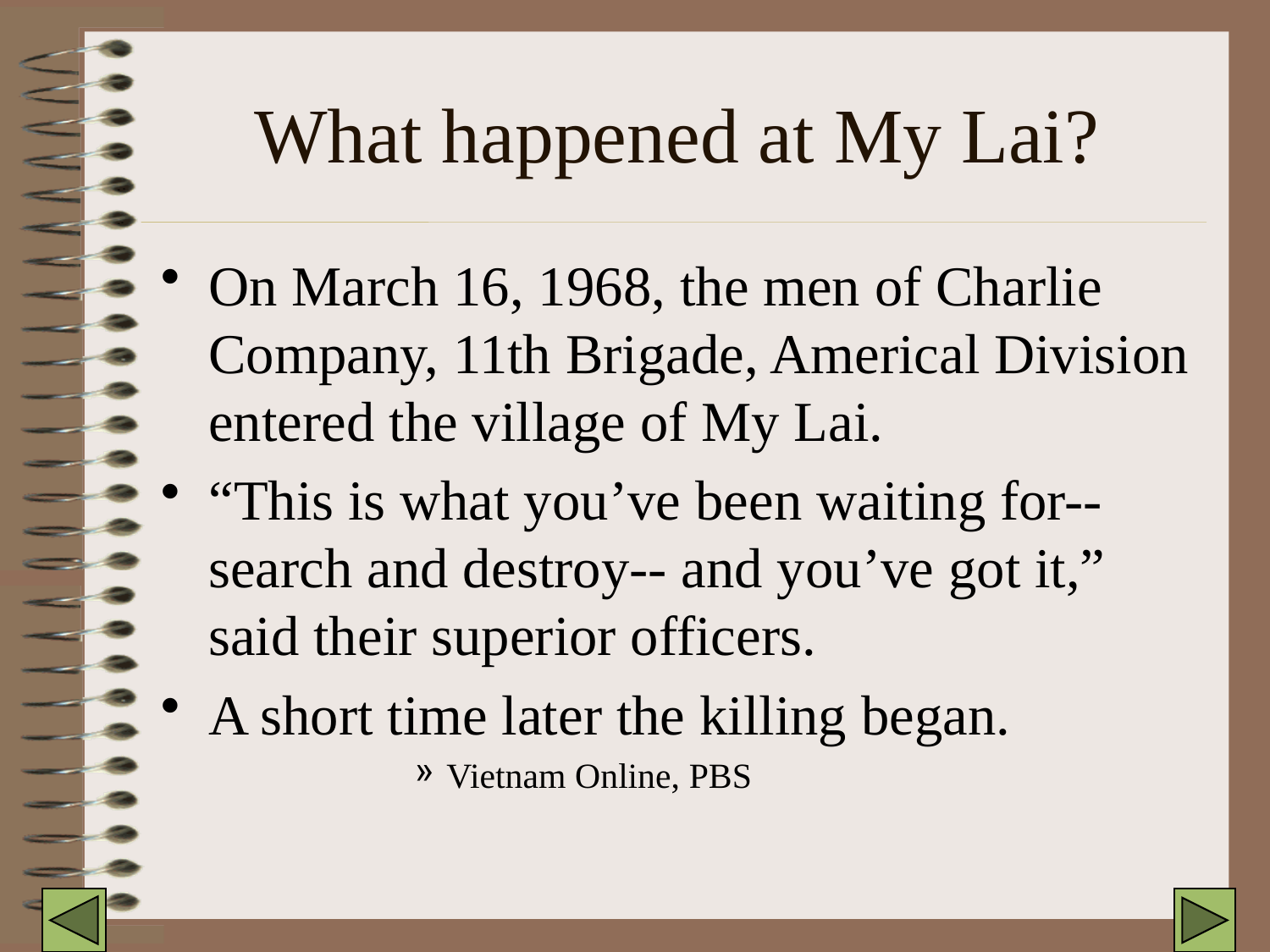

# What happened at My Lai?
On March 16, 1968, the men of Charlie Company, 11th Brigade, Americal Division entered the village of My Lai.
“This is what you’ve been waiting for--search and destroy-- and you’ve got it,” said their superior officers.
A short time later the killing began.
Vietnam Online, PBS